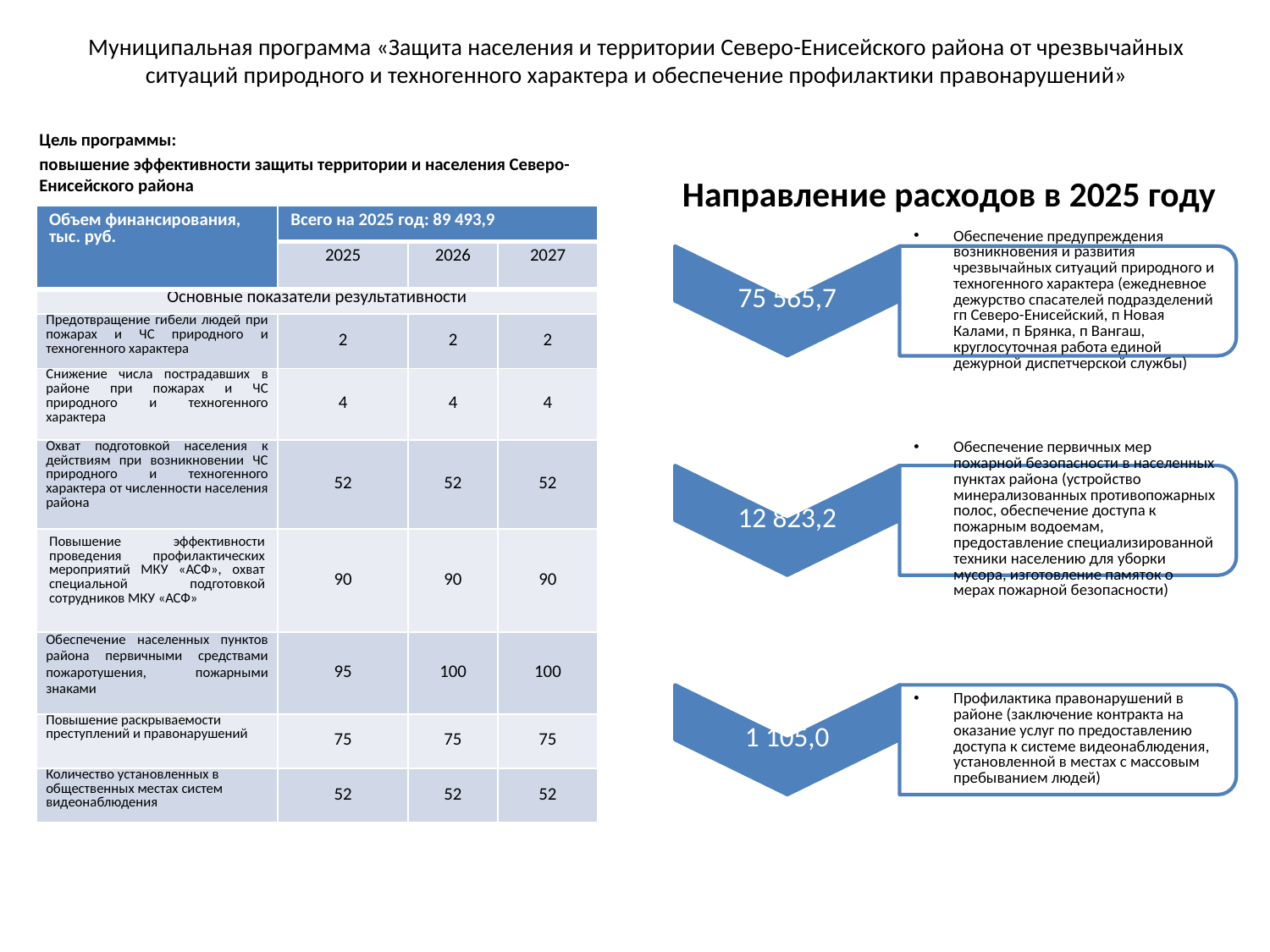

# Муниципальная программа «Защита населения и территории Северо-Енисейского района от чрезвычайных ситуаций природного и техногенного характера и обеспечение профилактики правонарушений»
Цель программы:
повышение эффективности защиты территории и населения Северо-Енисейского района
Направление расходов в 2025 году
| Объем финансирования, тыс. руб. | Всего на 2025 год: 89 493,9 |  |  |
| --- | --- | --- | --- |
|  | 2025 | 2026 | 2027 |
| Основные показатели результативности |  |  |  |
| Предотвращение гибели людей при пожарах и ЧС природного и техногенного характера | 2 | 2 | 2 |
| Снижение числа пострадавших в районе при пожарах и ЧС природного и техногенного характера | 4 | 4 | 4 |
| Охват подготовкой населения к действиям при возникновении ЧС природного и техногенного характера от численности населения района | 52 | 52 | 52 |
| Повышение эффективности проведения профилактических мероприятий МКУ «АСФ», охват специальной подготовкой сотрудников МКУ «АСФ» | 90 | 90 | 90 |
| Обеспечение населенных пунктов района первичными средствами пожаротушения, пожарными знаками | 95 | 100 | 100 |
| Повышение раскрываемости преступлений и правонарушений | 75 | 75 | 75 |
| Количество установленных в общественных местах систем видеонаблюдения | 52 | 52 | 52 |
75 565,7
Обеспечение предупреждения возникновения и развития чрезвычайных ситуаций природного и техногенного характера (ежедневное дежурство спасателей подразделений гп Северо-Енисейский, п Новая Калами, п Брянка, п Вангаш, круглосуточная работа единой дежурной диспетчерской службы)
12 823,2
Обеспечение первичных мер пожарной безопасности в населенных пунктах района (устройство минерализованных противопожарных полос, обеспечение доступа к пожарным водоемам, предоставление специализированной техники населению для уборки мусора, изготовление памяток о мерах пожарной безопасности)
1 105,0
Профилактика правонарушений в районе (заключение контракта на оказание услуг по предоставлению доступа к системе видеонаблюдения, установленной в местах с массовым пребыванием людей)